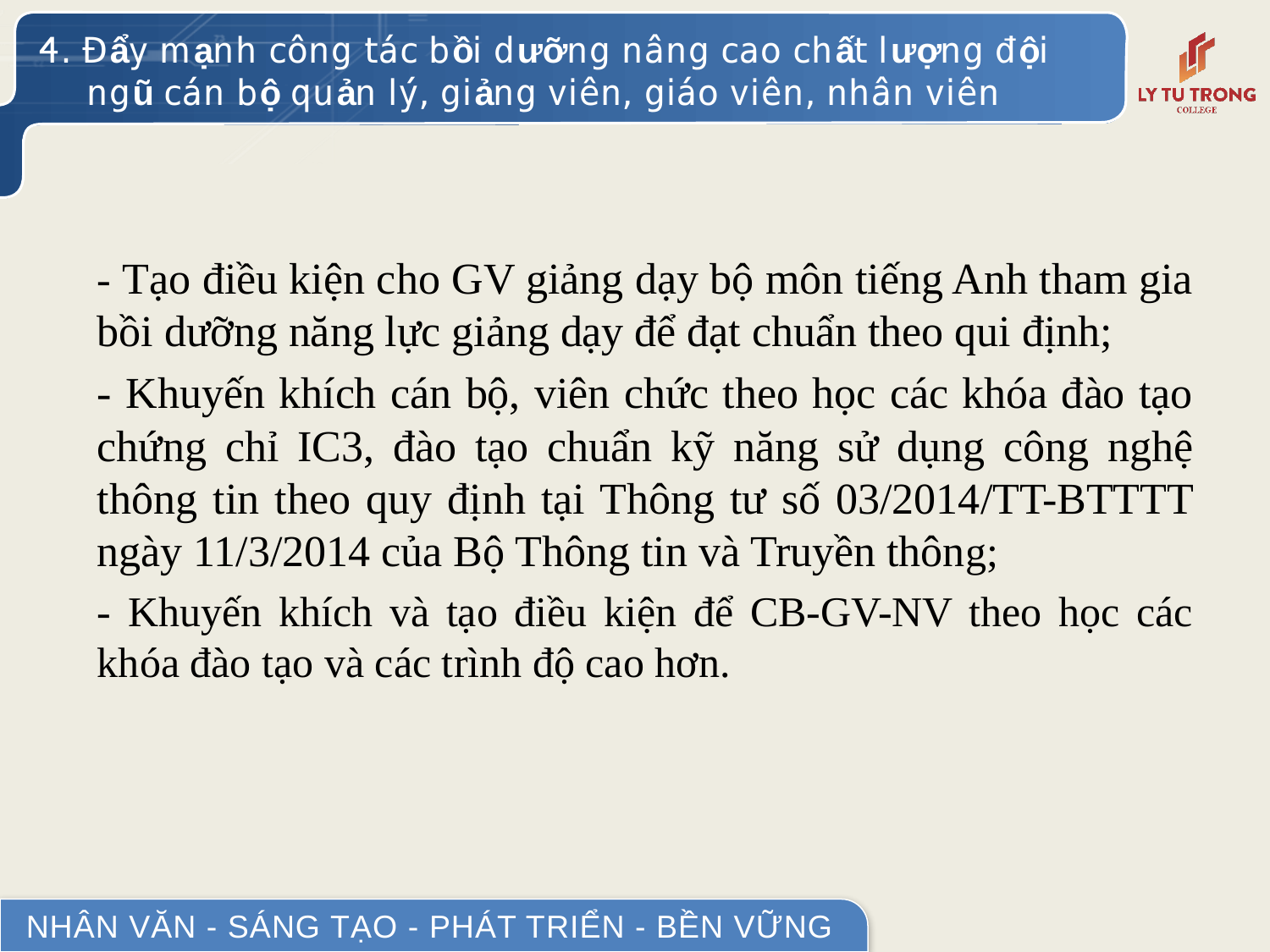

4. Đẩy mạnh công tác bồi dưỡng nâng cao chất lượng đội ngũ cán bộ quản lý, giảng viên, giáo viên, nhân viên
- Tạo điều kiện cho GV giảng dạy bộ môn tiếng Anh tham gia bồi dưỡng năng lực giảng dạy để đạt chuẩn theo qui định;
- Khuyến khích cán bộ, viên chức theo học các khóa đào tạo chứng chỉ IC3, đào tạo chuẩn kỹ năng sử dụng công nghệ thông tin theo quy định tại Thông tư số 03/2014/TT-BTTTT ngày 11/3/2014 của Bộ Thông tin và Truyền thông;
- Khuyến khích và tạo điều kiện để CB-GV-NV theo học các khóa đào tạo và các trình độ cao hơn.